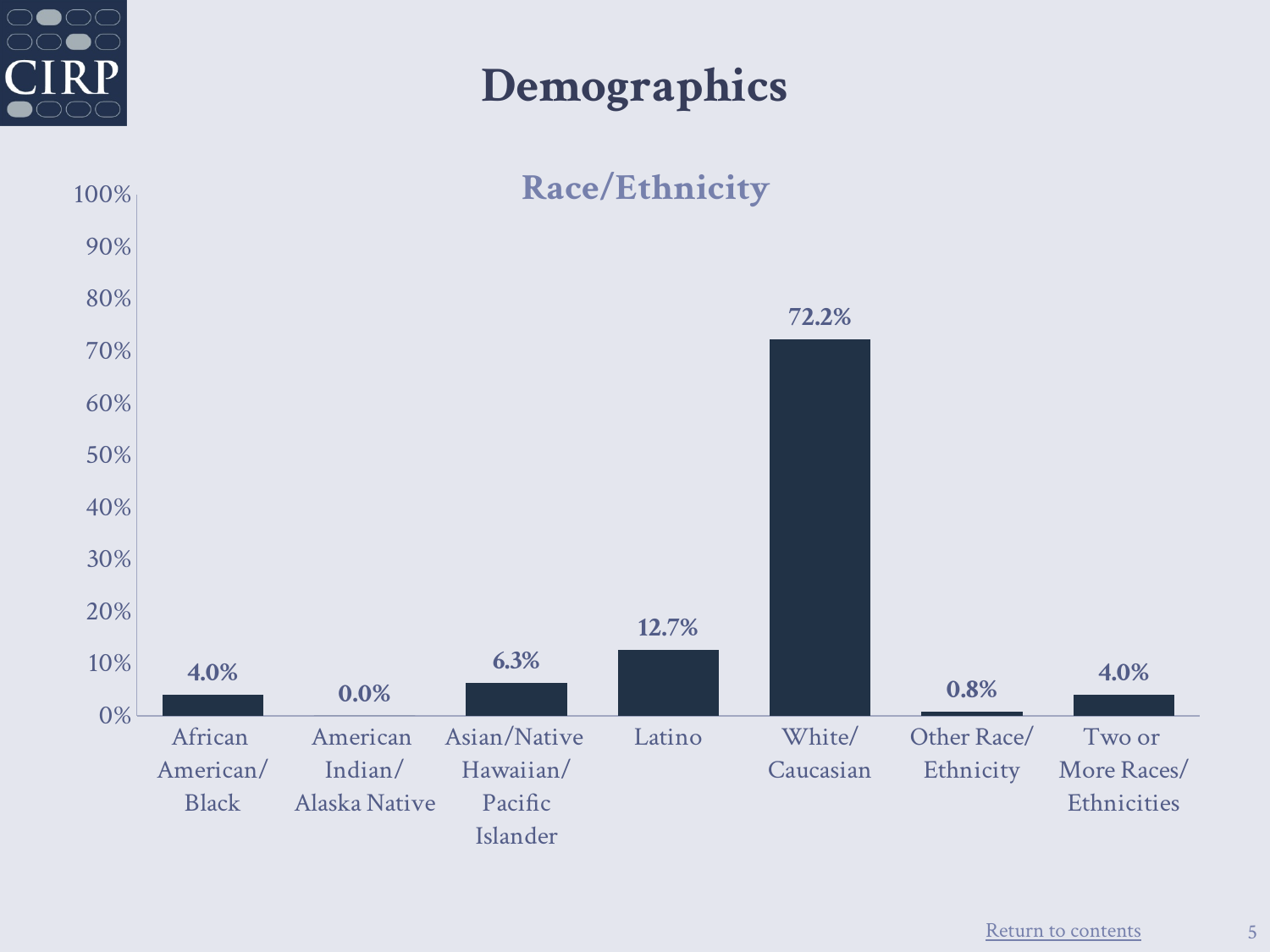

Demographics

### Chart: Race/Ethnicity

| Category |  |
|---|---|
| African
American/
Black | 0.04 |
| American
Indian/
Alaska Native | 0.0 |
| Asian/Native
Hawaiian/
Pacific Islander | 0.063 |
| Latino | 0.127 |
| White/
Caucasian | 0.722 |
| Other Race/
Ethnicity | 0.008 |
| Two or
More Races/
Ethnicities | 0.04 |
5